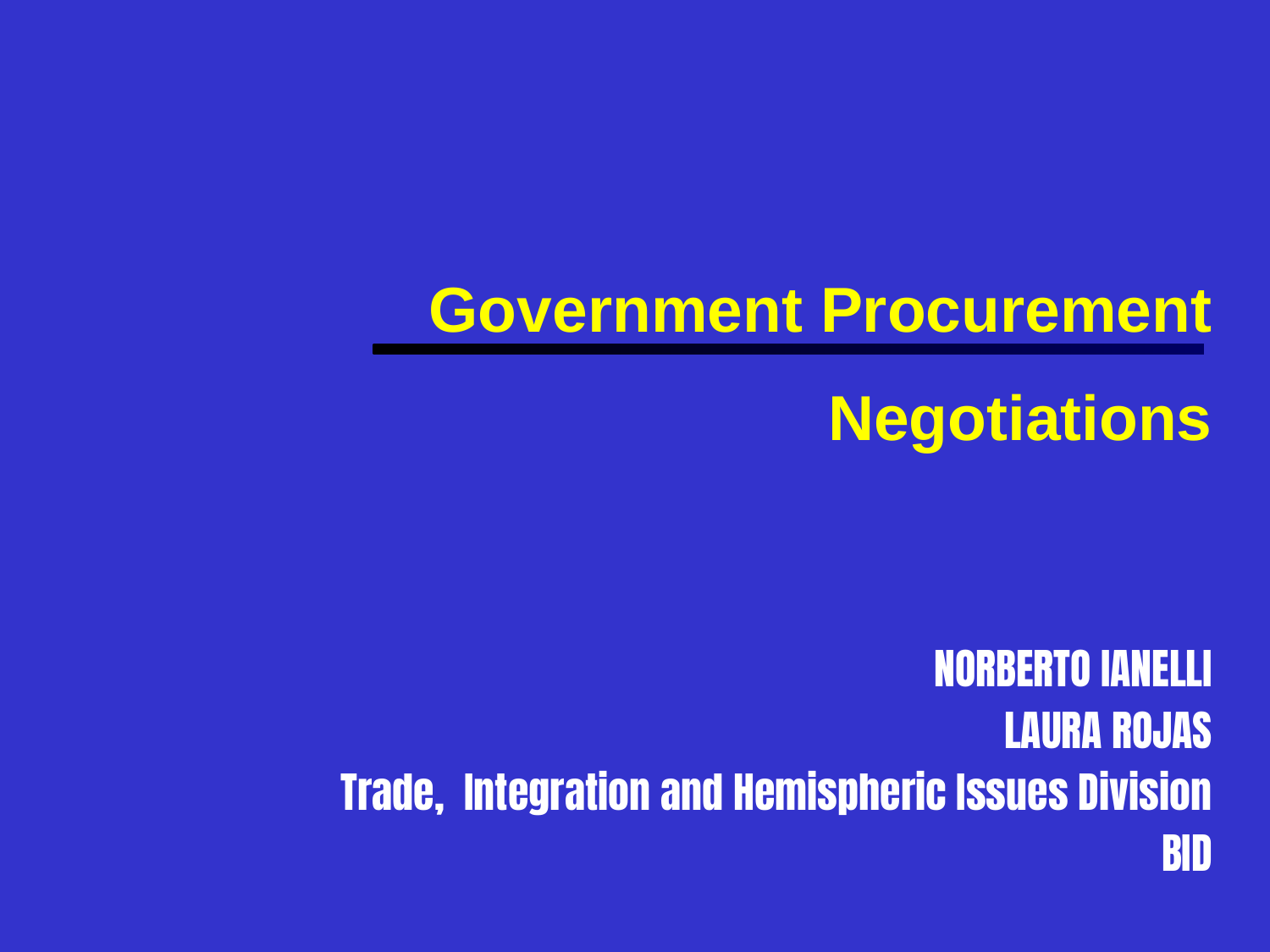

Government Procurement
Negotiations

NORBERTO IANELLI
LAURA ROJAS
Trade,  Integration and Hemispheric Issues Division
BID